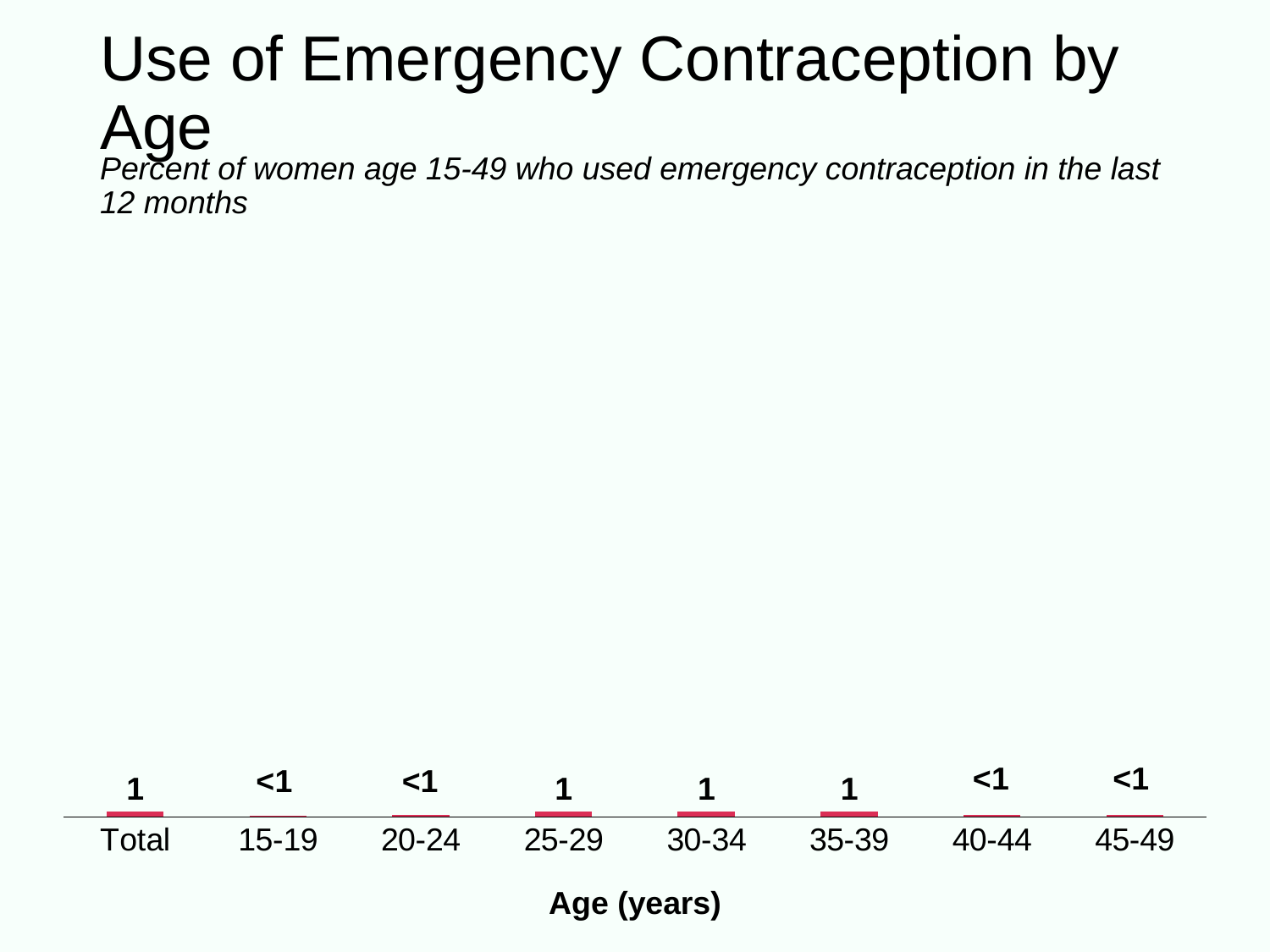

# Use of Emergency Contraception by Age
Percent of women age 15-49 who used emergency contraception in the last 12 months

### Chart

| Category | Women |
|---|---|
| Total | 1.0 |
| 15-19 | 0.2 |
| 20-24 | 0.3 |
| 25-29 | 1.0 |
| 30-34 | 1.0 |
| 35-39 | 1.0 |
| 40-44 | 0.3 |
| 45-49 | 0.3 |
<1
<1
<1
<1
Age (years)